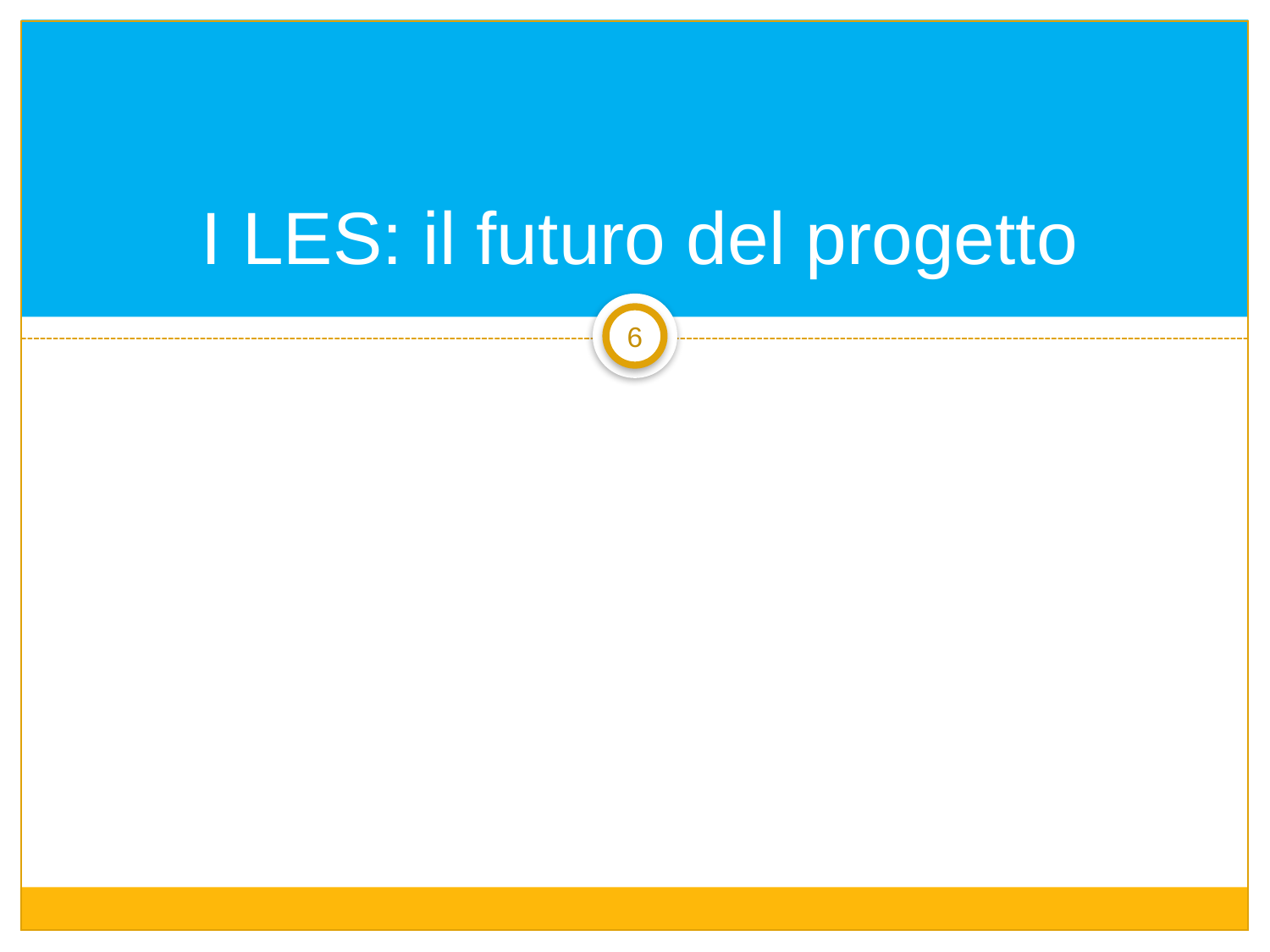

# I LES: il futuro del progetto
6